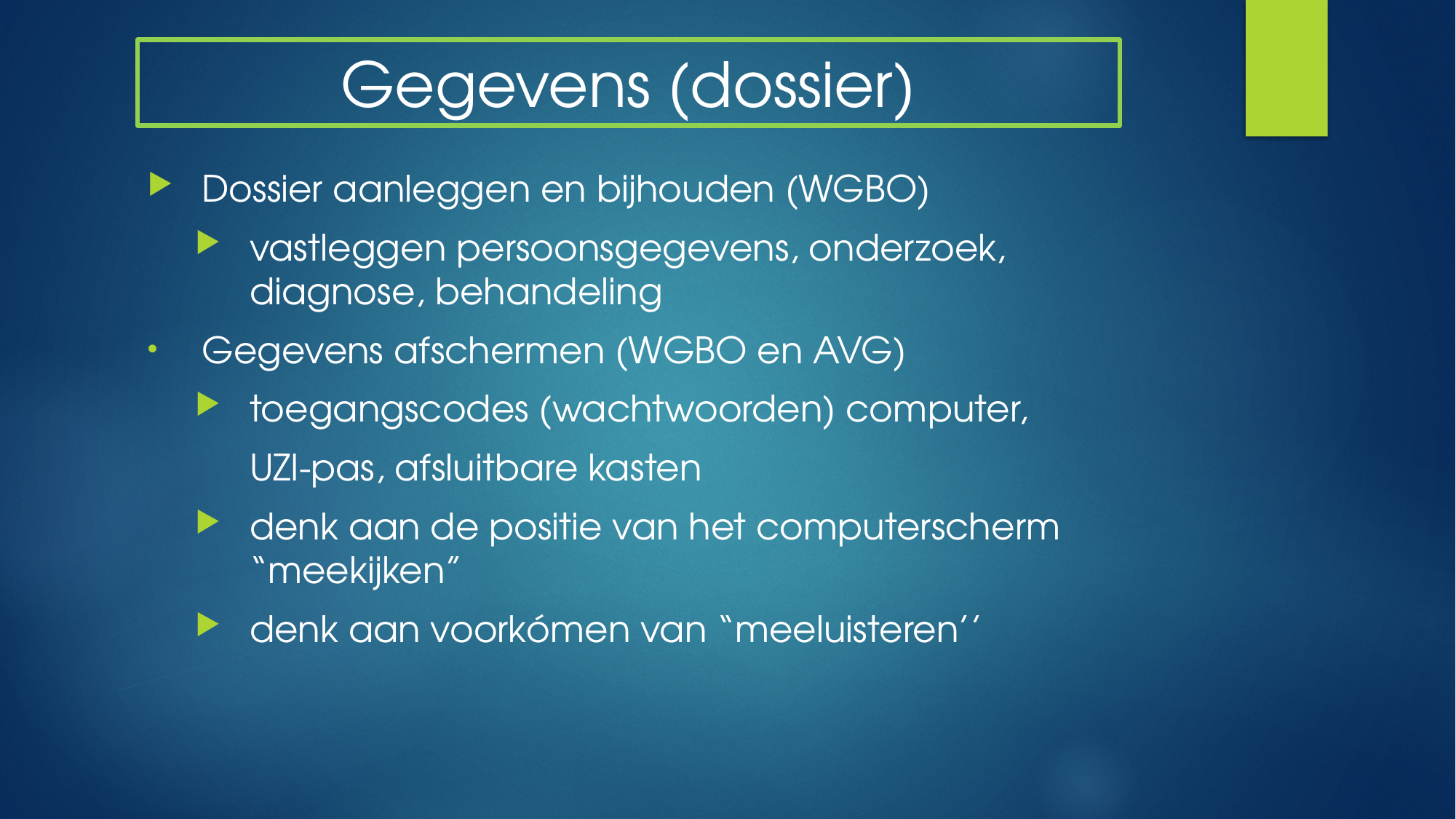

Gegevens (dossier)
Dossier aanleggen en bijhouden (WGBO)
vastleggen persoonsgegevens, onderzoek, diagnose, behandeling
Gegevens afschermen (WGBO en AVG)
toegangscodes (wachtwoorden) computer,
	UZI-pas, afsluitbare kasten
denk aan de positie van het computerscherm “meekijken”
denk aan voorkómen van “meeluisteren’’